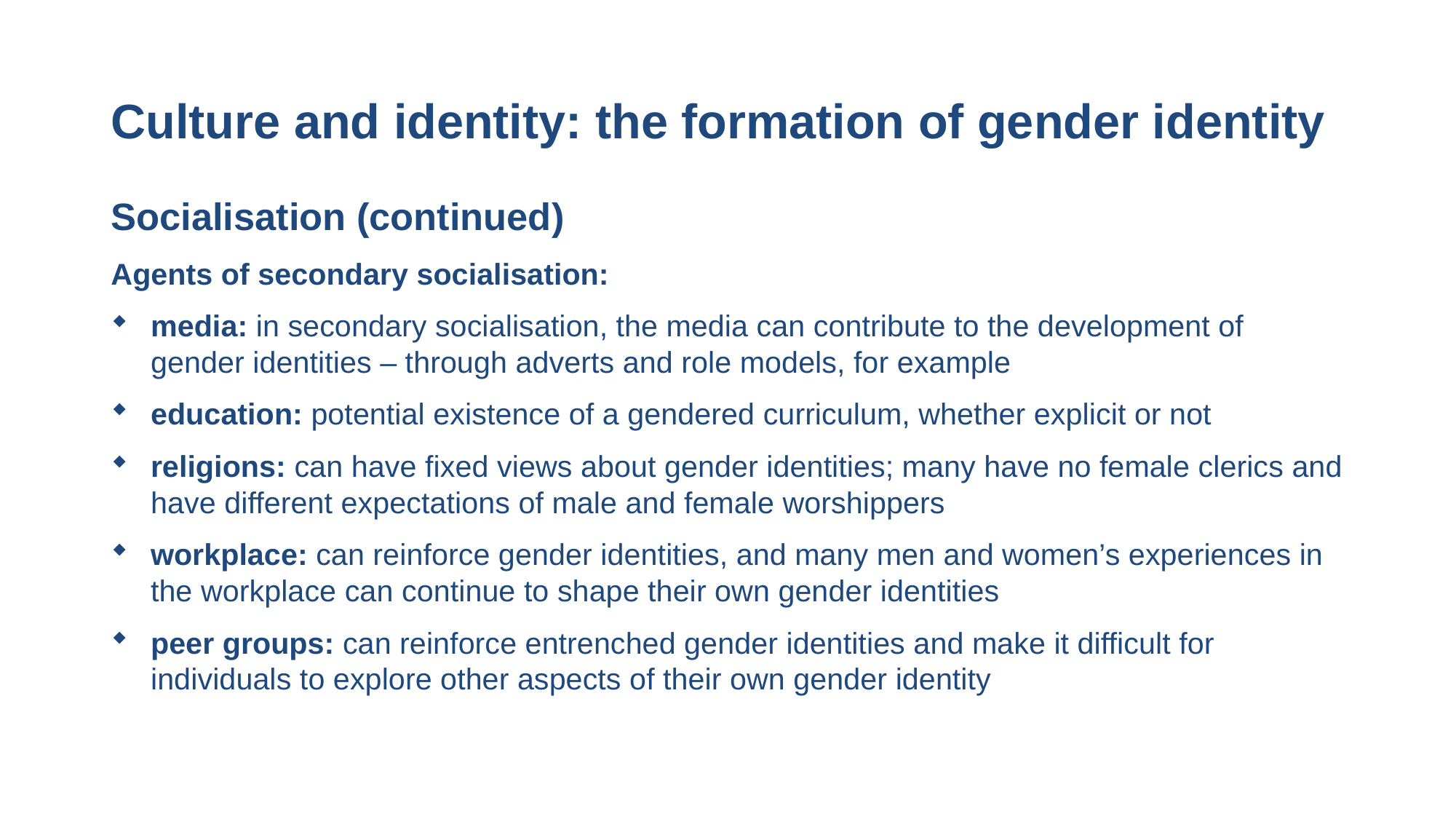

# Culture and identity: the formation of gender identity
Socialisation (continued)
Agents of secondary socialisation:
media: in secondary socialisation, the media can contribute to the development of gender identities – through adverts and role models, for example
education: potential existence of a gendered curriculum, whether explicit or not
religions: can have fixed views about gender identities; many have no female clerics and have different expectations of male and female worshippers
workplace: can reinforce gender identities, and many men and women’s experiences in the workplace can continue to shape their own gender identities
peer groups: can reinforce entrenched gender identities and make it difficult for individuals to explore other aspects of their own gender identity